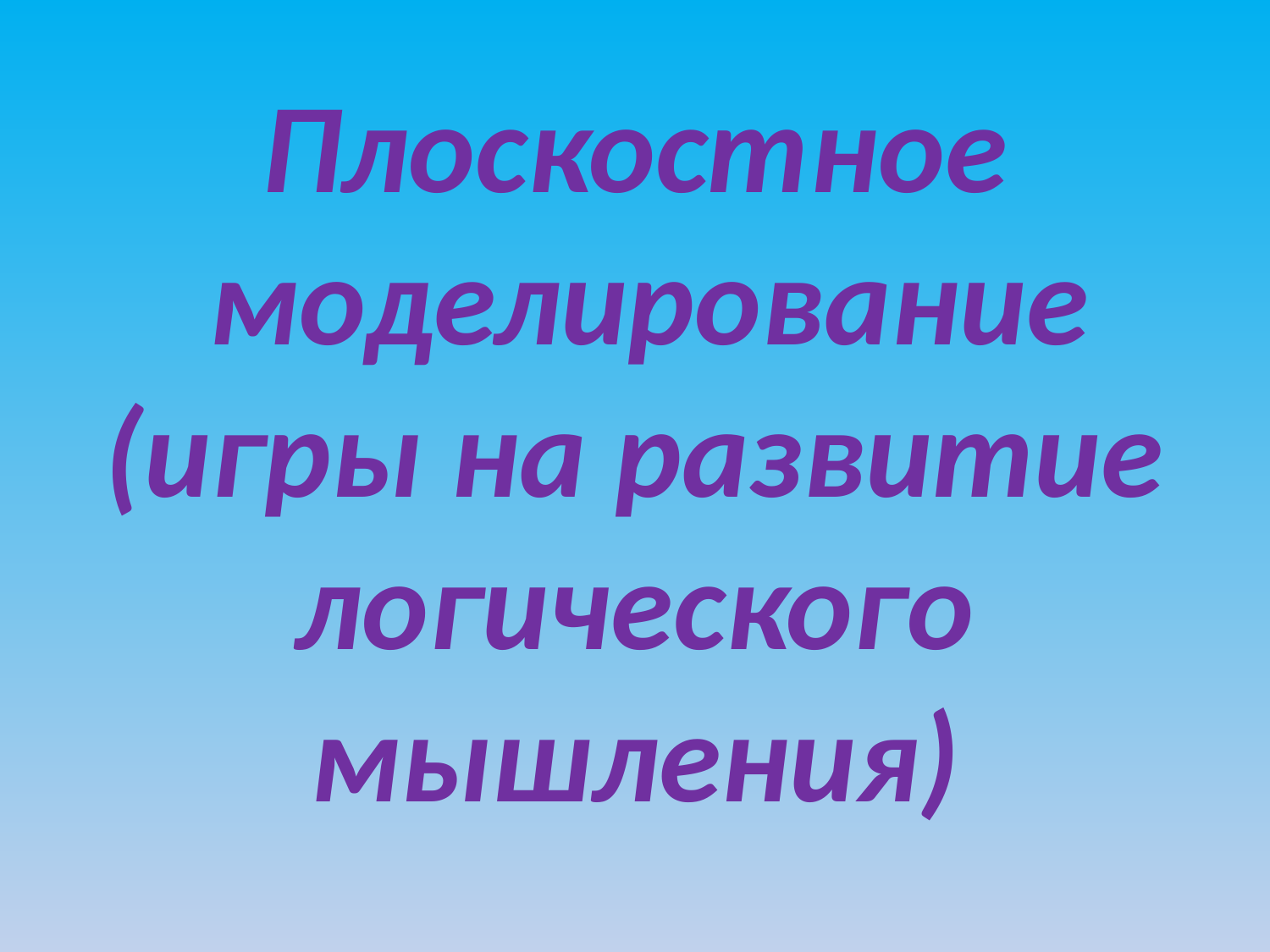

# Плоскостное моделирование (игры на развитие логического мышления)